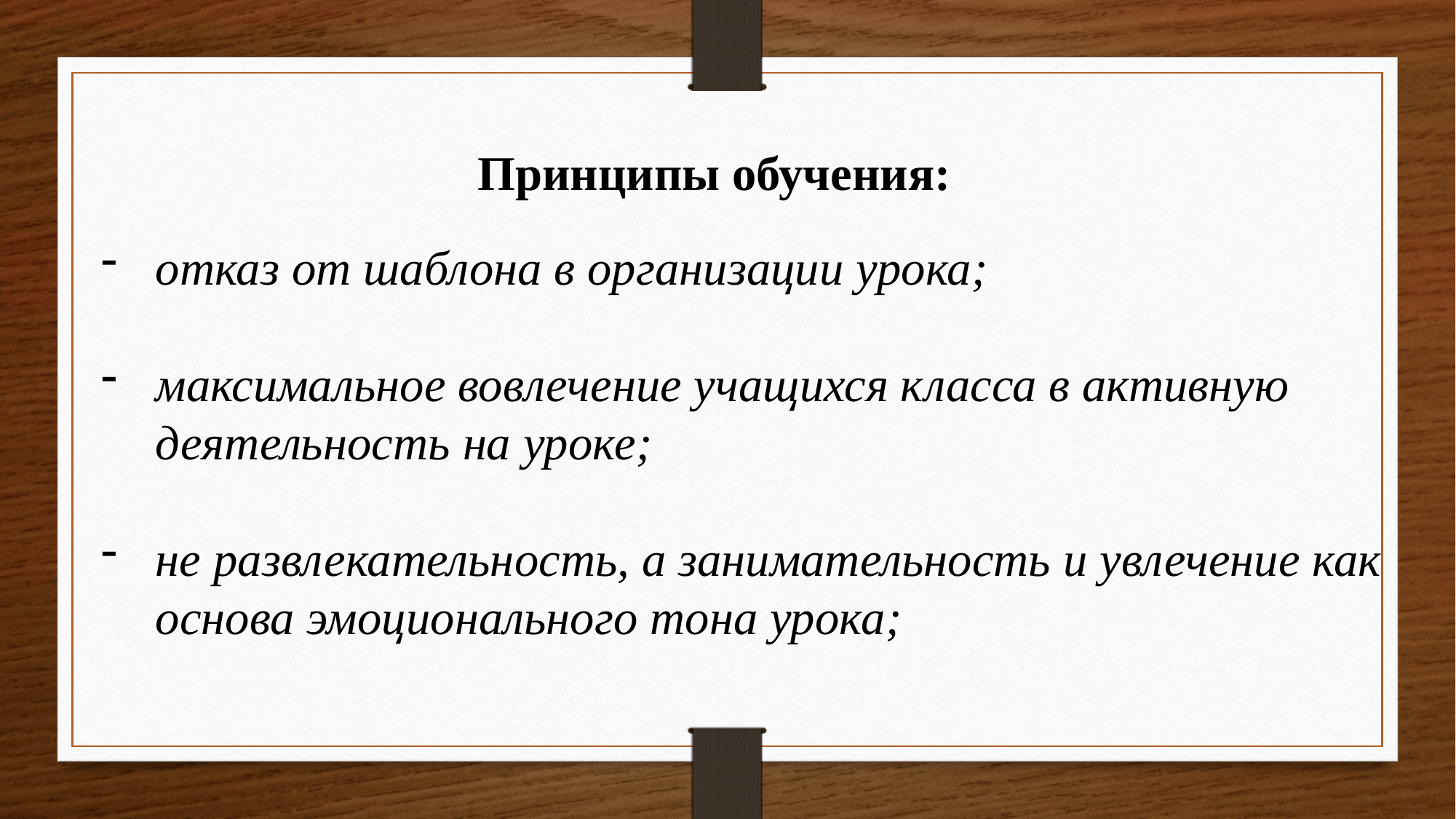

Принципы обучения:
отказ от шаблона в организации урока;

максимальное вовлечение учащихся класса в активную деятельность на уроке;

не развлекательность, а занимательность и увлечение как основа эмоционального тона урока;